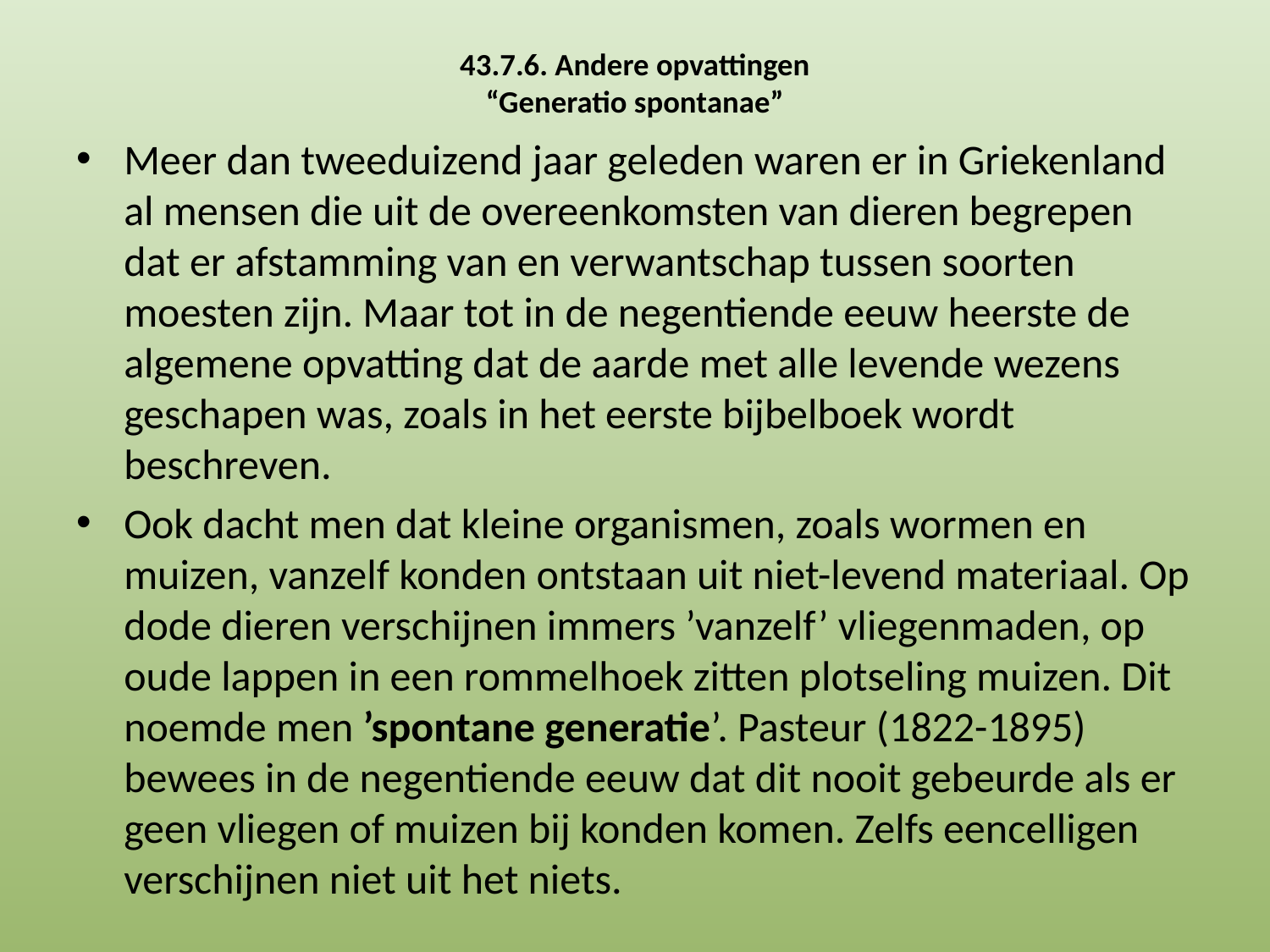

# 43.7.6. Andere opvattingen “Generatio spontanae”
Meer dan tweeduizend jaar geleden waren er in Griekenland al mensen die uit de overeenkomsten van dieren begrepen dat er afstamming van en verwantschap tussen soorten moesten zijn. Maar tot in de negentiende eeuw heerste de algemene opvatting dat de aarde met alle levende wezens geschapen was, zoals in het eerste bijbelboek wordt beschreven.
Ook dacht men dat kleine organismen, zoals wormen en muizen, vanzelf konden ontstaan uit niet-levend materiaal. Op dode dieren verschijnen immers ’vanzelf’ vliegenmaden, op oude lappen in een rommelhoek zitten plotseling muizen. Dit noemde men ’spontane generatie’. Pasteur (1822-1895) bewees in de negentiende eeuw dat dit nooit gebeurde als er geen vliegen of muizen bij konden komen. Zelfs eencelligen verschijnen niet uit het niets.